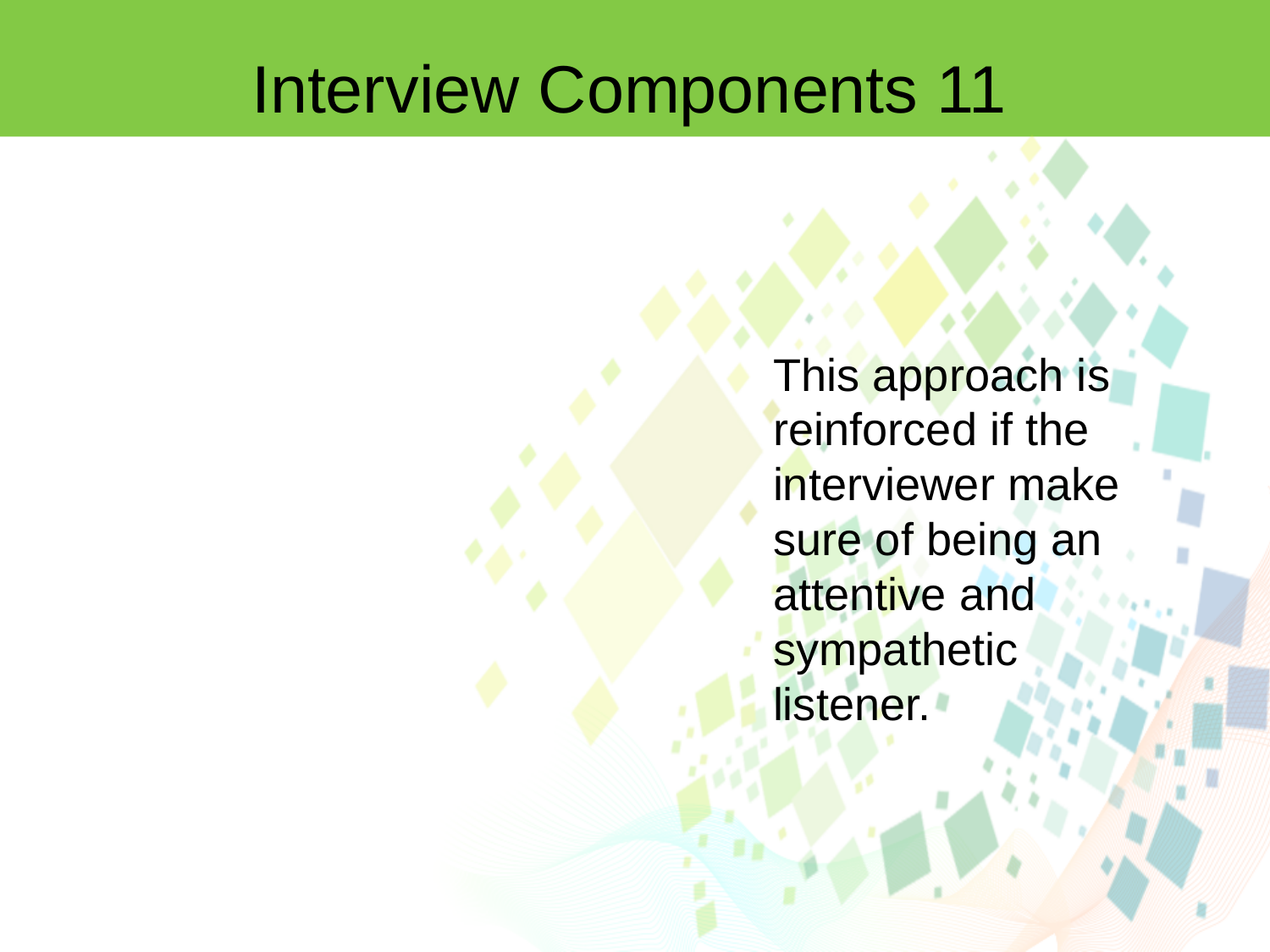

Interview Components 11
This approach is reinforced if the interviewer make sure of being an attentive and sympathetic listener.